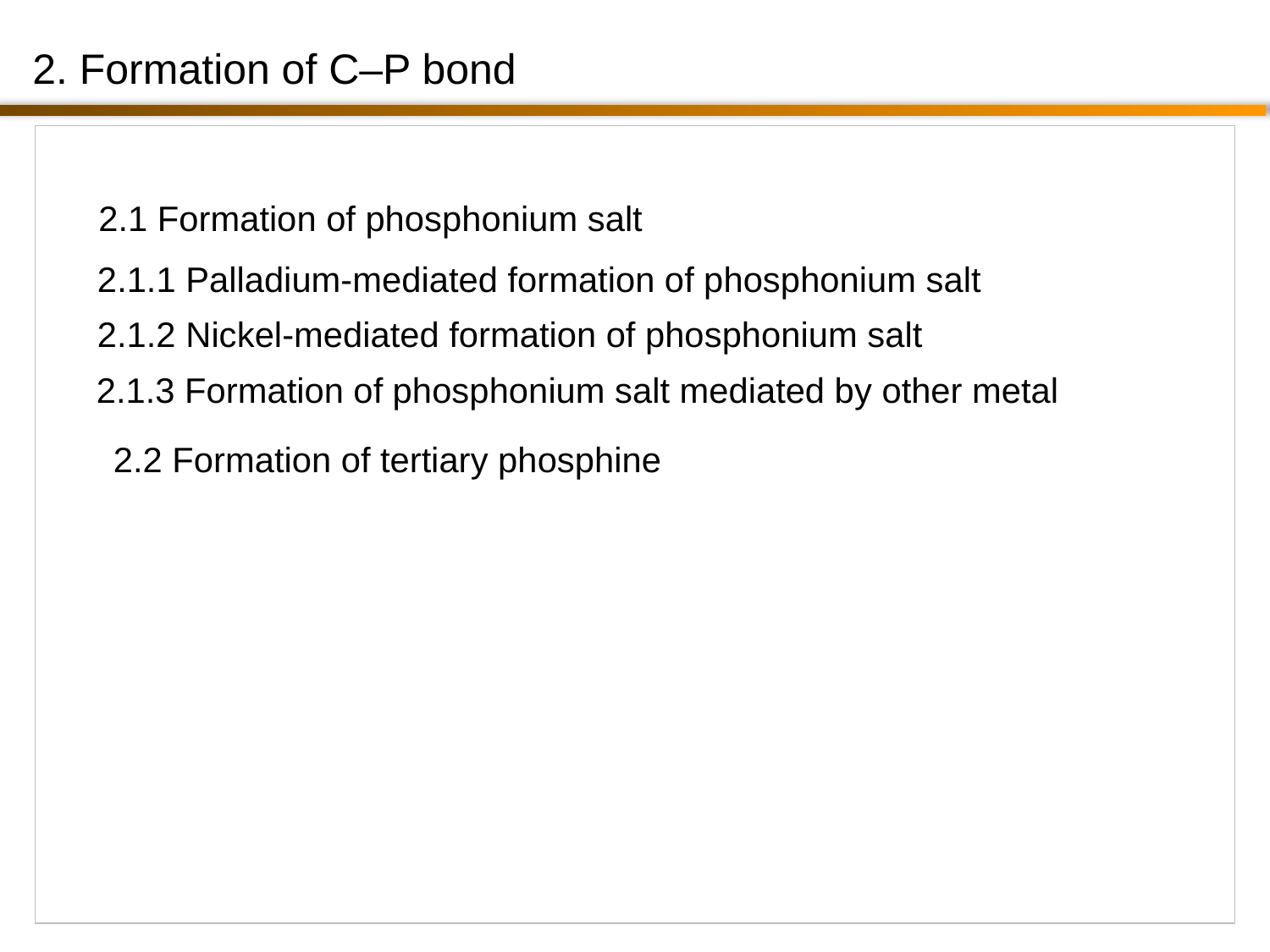

2. Formation of C–P bond

2.1 Formation of phosphonium salt
2.1.1 Palladium-mediated formation of phosphonium salt
2.1.2 Nickel-mediated formation of phosphonium salt
2.1.3 Formation of phosphonium salt mediated by other metal
2.2 Formation of tertiary phosphine